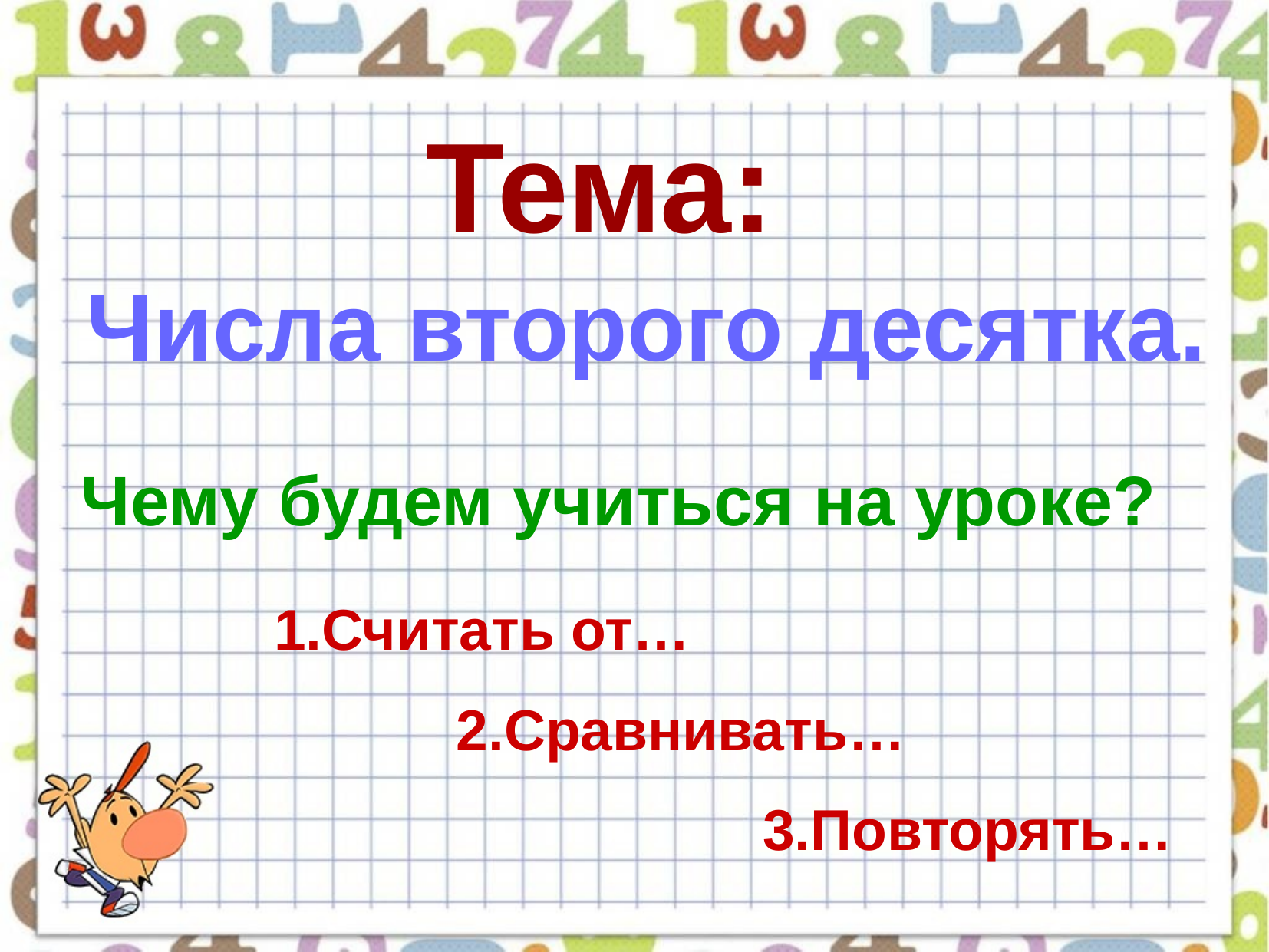

Тема:
Числа второго десятка.
Чему будем учиться на уроке?
1.Считать от…
2.Сравнивать…
3.Повторять…